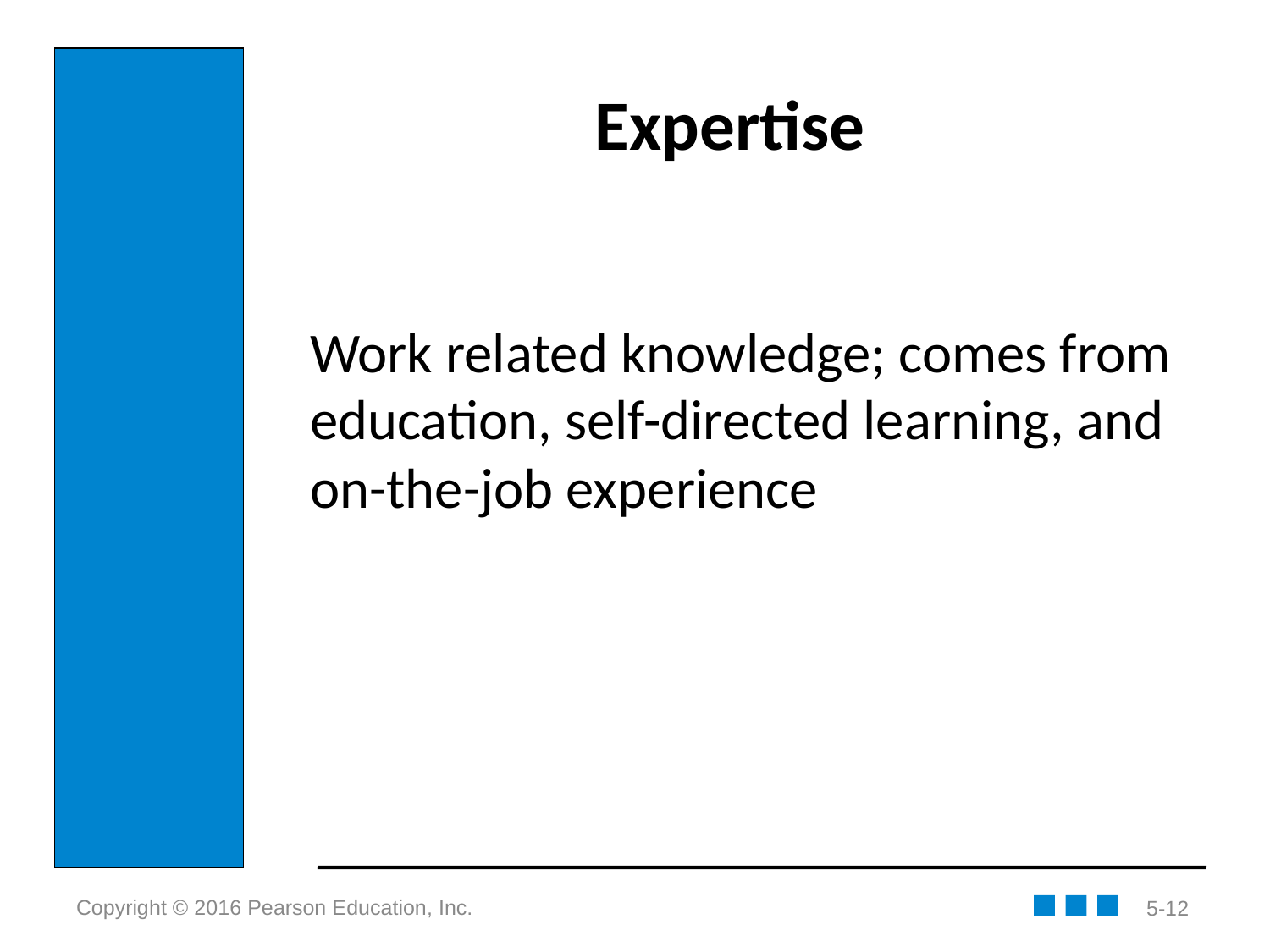

# Expertise

Work related knowledge; comes from education, self-directed learning, and on-the-job experience

5-12
Copyright © 2016 Pearson Education, Inc.